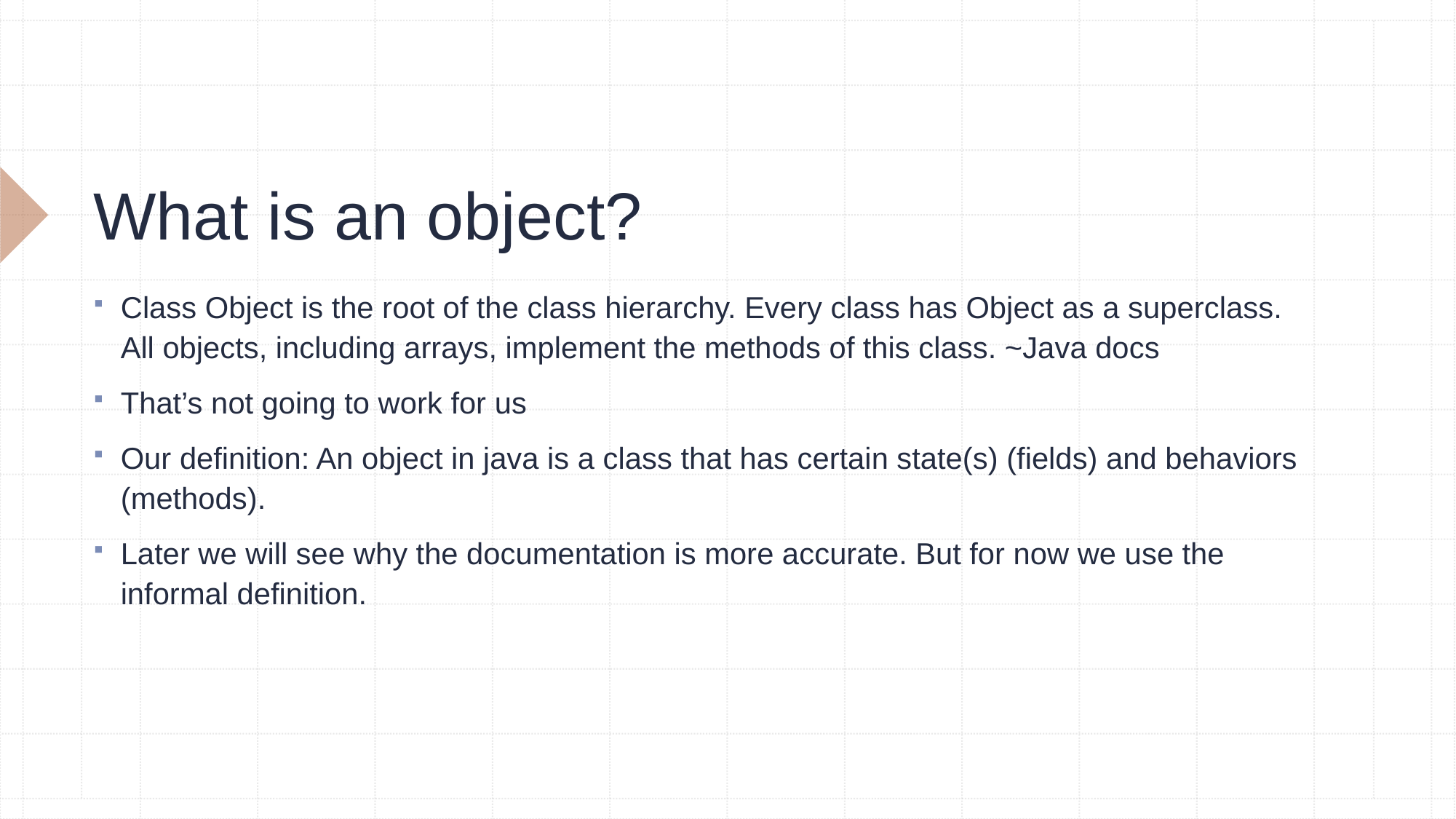

# What is an object?
Class Object is the root of the class hierarchy. Every class has Object as a superclass. All objects, including arrays, implement the methods of this class. ~Java docs
That’s not going to work for us
Our definition: An object in java is a class that has certain state(s) (fields) and behaviors (methods).
Later we will see why the documentation is more accurate. But for now we use the informal definition.